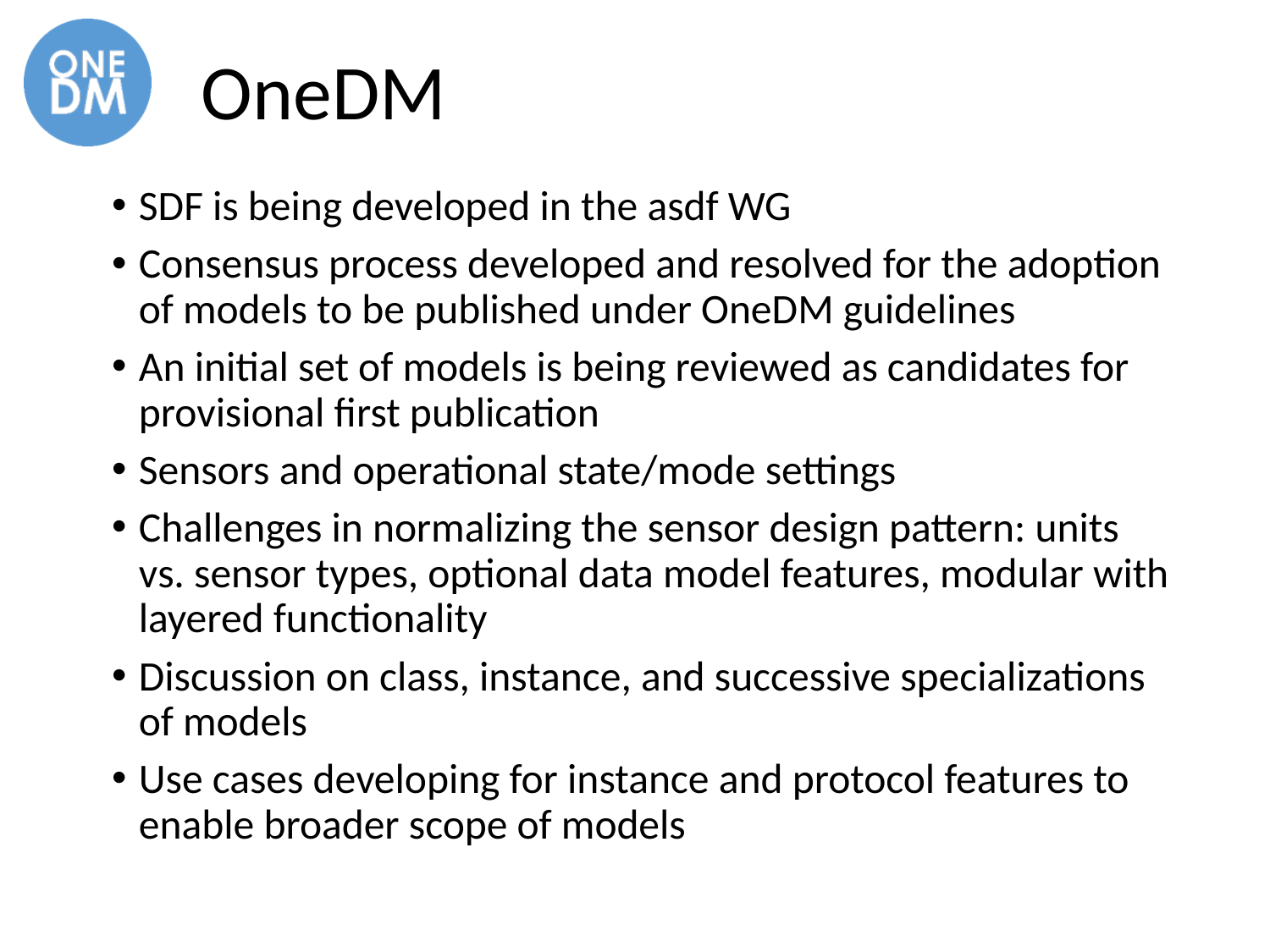

# OneDM
SDF is being developed in the asdf WG
Consensus process developed and resolved for the adoption of models to be published under OneDM guidelines
An initial set of models is being reviewed as candidates for provisional first publication
Sensors and operational state/mode settings
Challenges in normalizing the sensor design pattern: units vs. sensor types, optional data model features, modular with layered functionality
Discussion on class, instance, and successive specializations of models
Use cases developing for instance and protocol features to enable broader scope of models